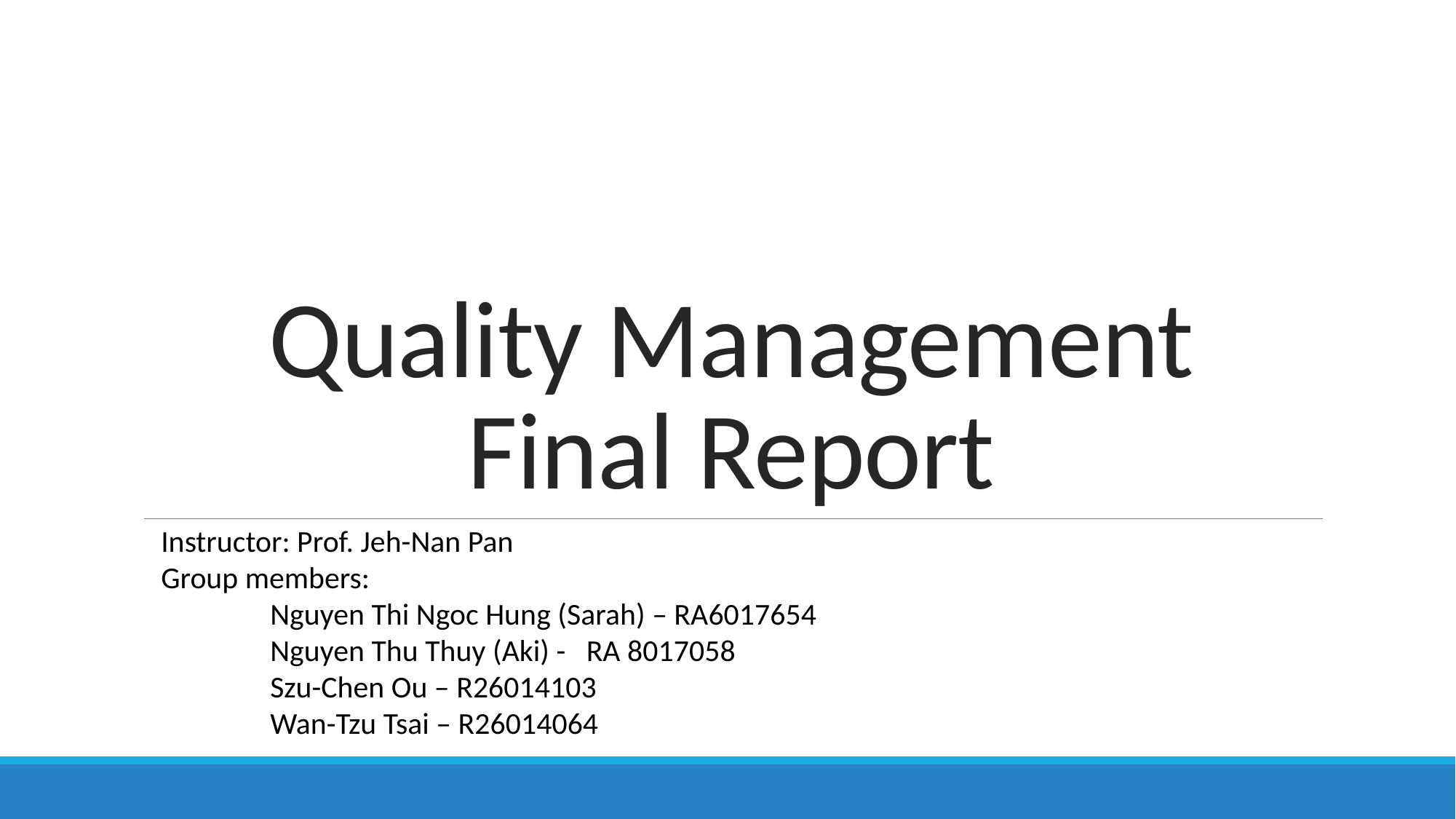

# Quality Management Final Report
Instructor: Prof. Jeh-Nan Pan
Group members:
	Nguyen Thi Ngoc Hung (Sarah) – RA6017654
	Nguyen Thu Thuy (Aki) -   RA 8017058
	Szu-Chen Ou – R26014103
	Wan-Tzu Tsai – R26014064